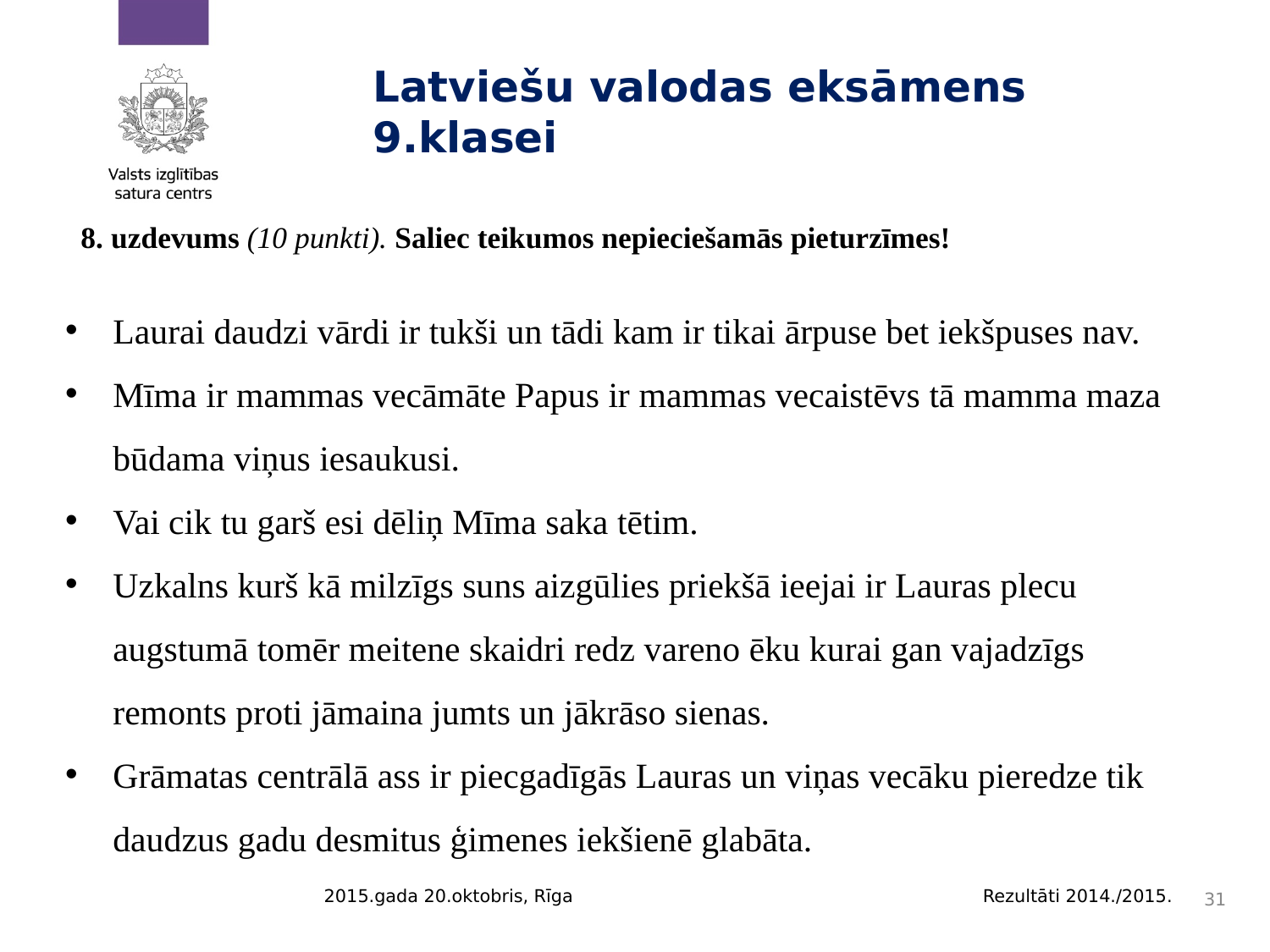

# Latviešu valodas eksāmens 9.klasei
8. uzdevums (10 punkti). Saliec teikumos nepieciešamās pieturzīmes!
Laurai daudzi vārdi ir tukši un tādi kam ir tikai ārpuse bet iekšpuses nav.
Mīma ir mammas vecāmāte Papus ir mammas vecaistēvs tā mamma maza būdama viņus iesaukusi.
Vai cik tu garš esi dēliņ Mīma saka tētim.
Uzkalns kurš kā milzīgs suns aizgūlies priekšā ieejai ir Lauras plecu augstumā tomēr meitene skaidri redz vareno ēku kurai gan vajadzīgs remonts proti jāmaina jumts un jākrāso sienas.
Grāmatas centrālā ass ir piecgadīgās Lauras un viņas vecāku pieredze tik daudzus gadu desmitus ģimenes iekšienē glabāta.
2015.gada 20.oktobris, Rīga
Rezultāti 2014./2015.
31